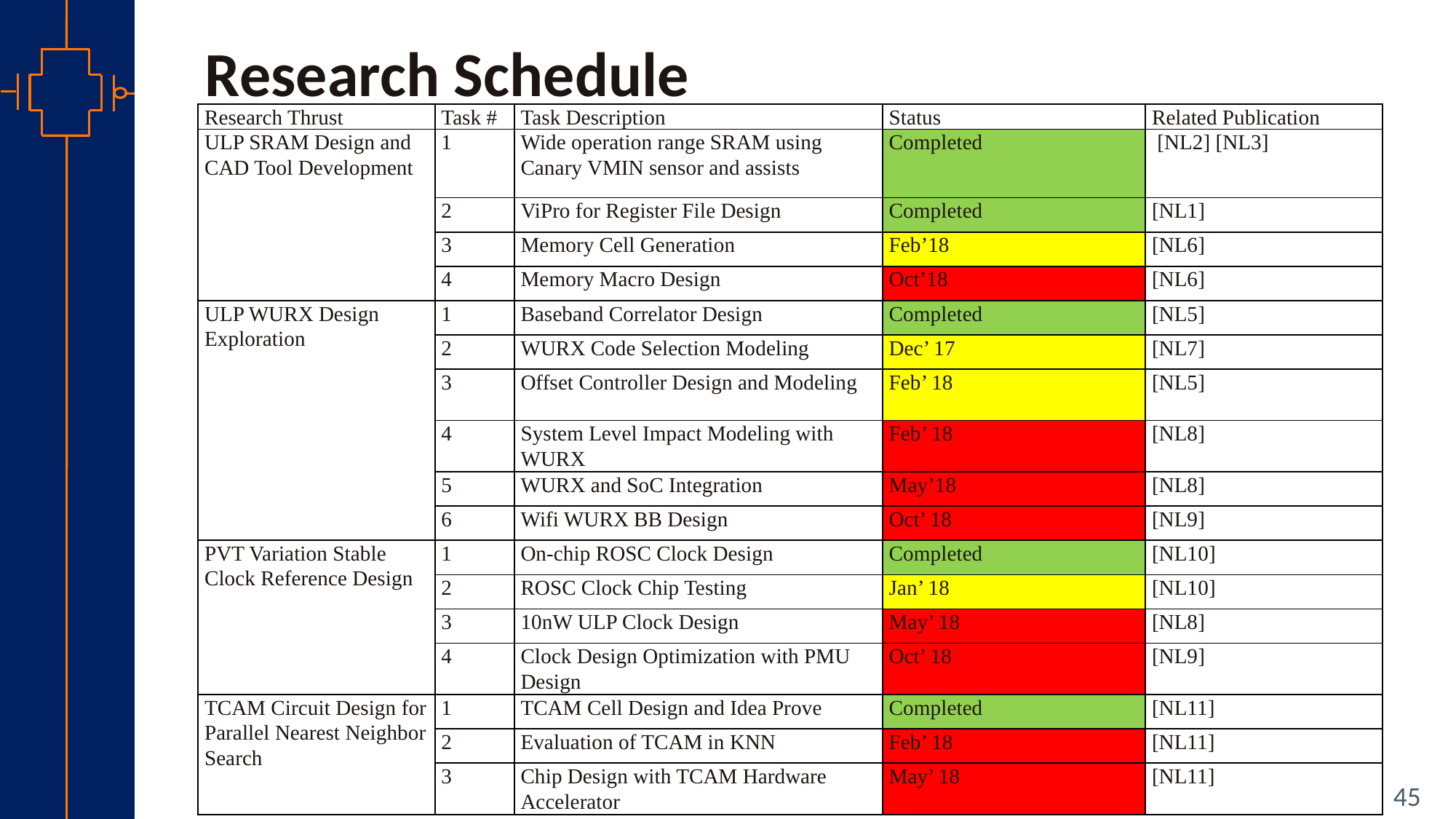

# Research Schedule
| Research Thrust | Task # | Task Description | Status | Related Publication |
| --- | --- | --- | --- | --- |
| ULP SRAM Design and CAD Tool Development | 1 | Wide operation range SRAM using Canary VMIN sensor and assists | Completed | [NL2] [NL3] |
|  | 2 | ViPro for Register File Design | Completed | [NL1] |
|  | 3 | Memory Cell Generation | Feb’18 | [NL6] |
|  | 4 | Memory Macro Design | Oct’18 | [NL6] |
| ULP WURX Design Exploration | 1 | Baseband Correlator Design | Completed | [NL5] |
|  | 2 | WURX Code Selection Modeling | Dec’ 17 | [NL7] |
|  | 3 | Offset Controller Design and Modeling | Feb’ 18 | [NL5] |
|  | 4 | System Level Impact Modeling with WURX | Feb’ 18 | [NL8] |
|  | 5 | WURX and SoC Integration | May’18 | [NL8] |
|  | 6 | Wifi WURX BB Design | Oct’ 18 | [NL9] |
| PVT Variation Stable Clock Reference Design | 1 | On-chip ROSC Clock Design | Completed | [NL10] |
|  | 2 | ROSC Clock Chip Testing | Jan’ 18 | [NL10] |
|  | 3 | 10nW ULP Clock Design | May’ 18 | [NL8] |
|  | 4 | Clock Design Optimization with PMU Design | Oct’ 18 | [NL9] |
| TCAM Circuit Design for Parallel Nearest Neighbor Search | 1 | TCAM Cell Design and Idea Prove | Completed | [NL11] |
|  | 2 | Evaluation of TCAM in KNN | Feb’ 18 | [NL11] |
|  | 3 | Chip Design with TCAM Hardware Accelerator | May’ 18 | [NL11] |
45